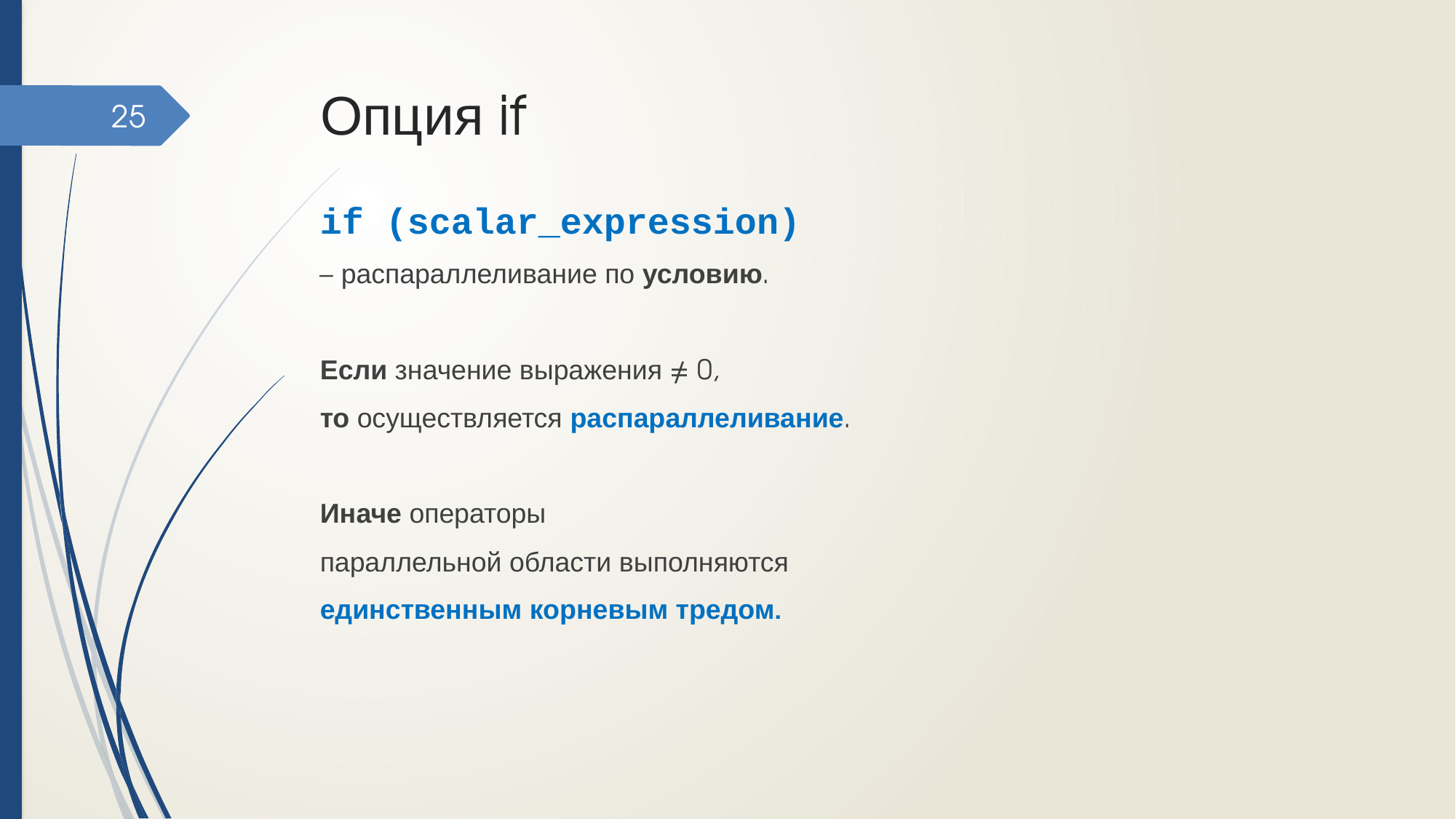

# Опция if
25
if (scalar_expression)
– распараллеливание по условию.

Если значение выражения ≠ 0,
то осуществляется распараллеливание.

Иначе операторы
параллельной области выполняются
единственным корневым тредом.